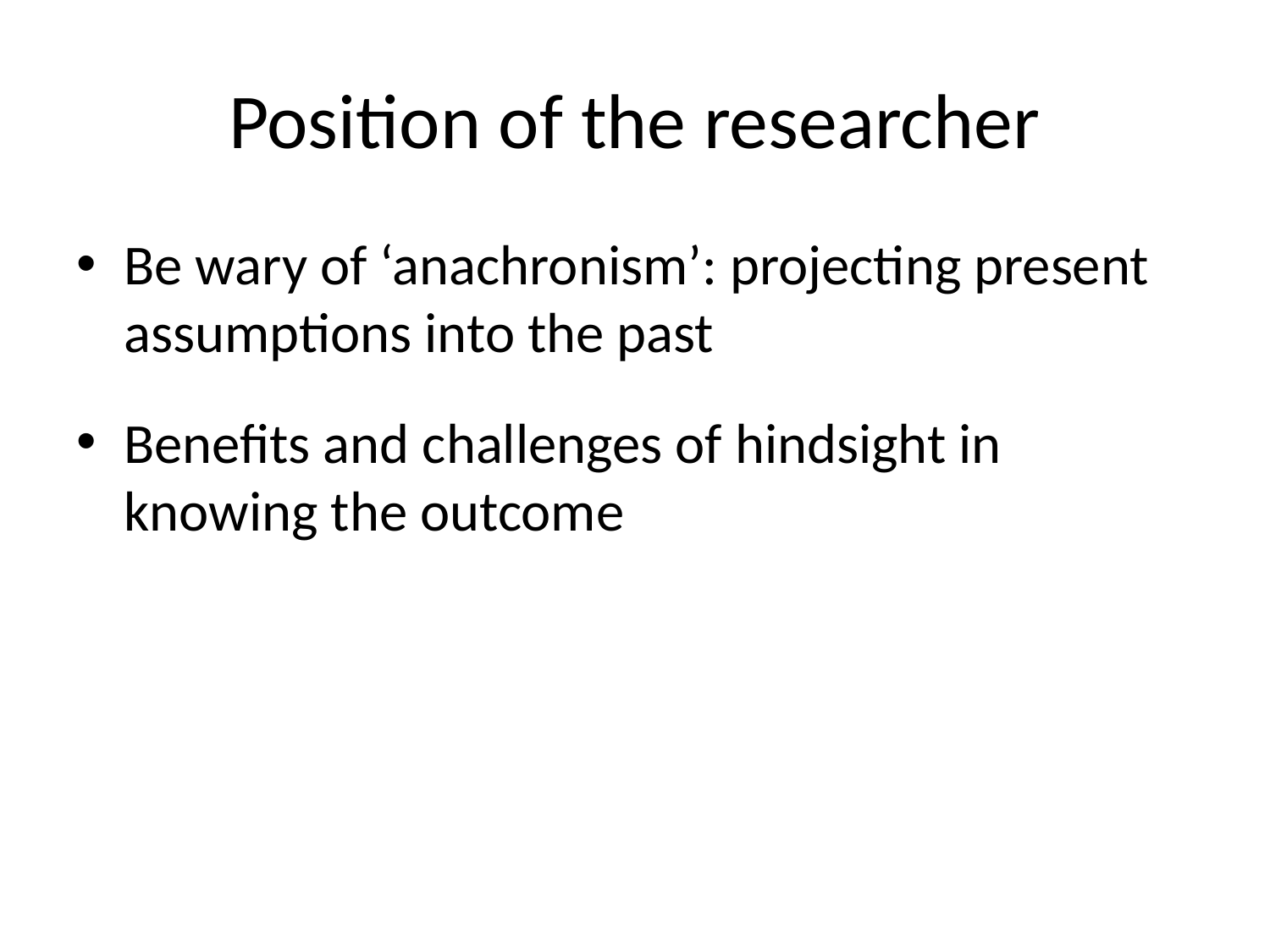

# Position of the researcher
Be wary of ‘anachronism’: projecting present assumptions into the past
Benefits and challenges of hindsight in knowing the outcome